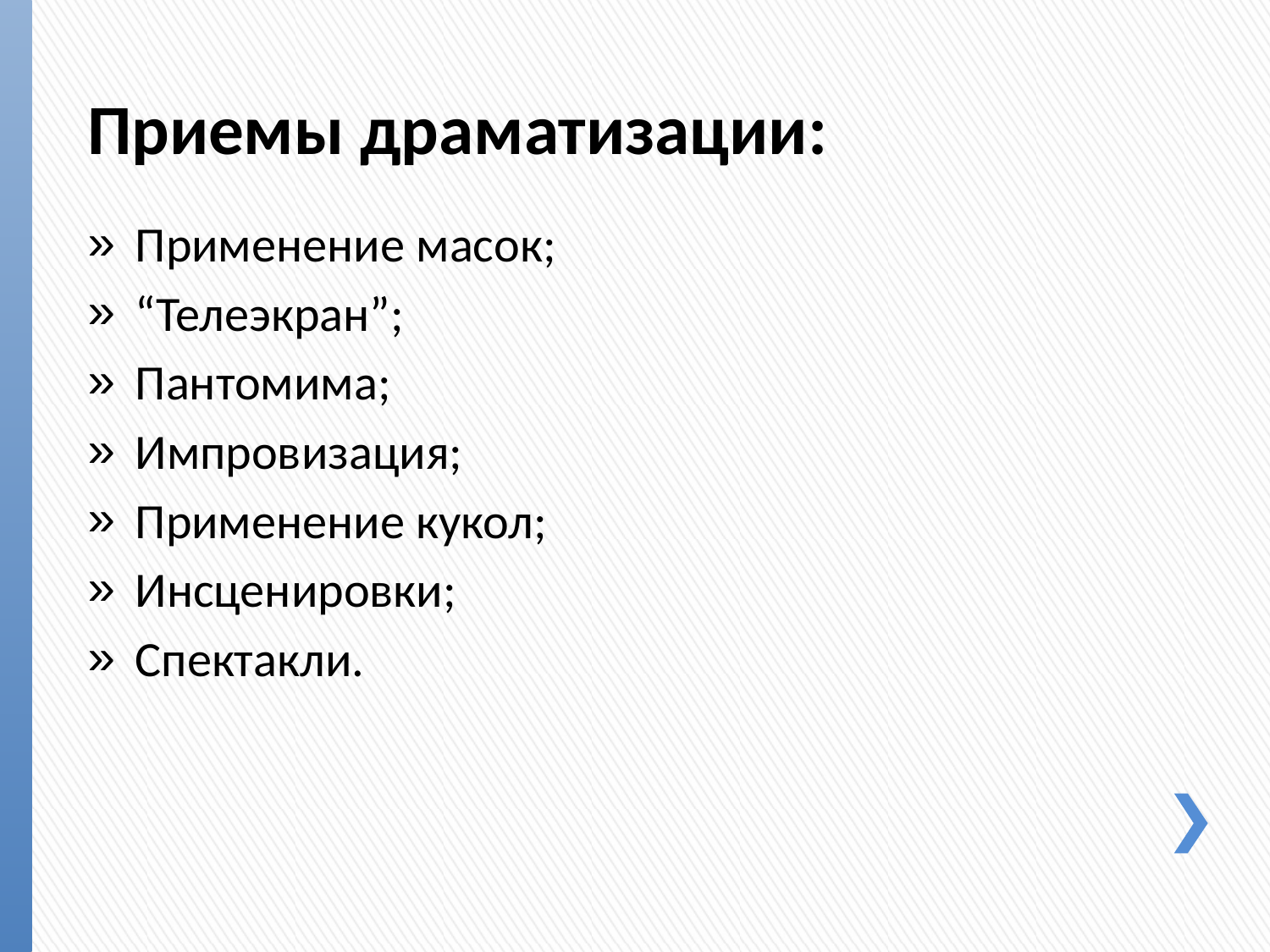

# Приемы драматизации:
Применение масок;
“Телеэкран”;
Пантомима;
Импровизация;
Применение кукол;
Инсценировки;
Спектакли.